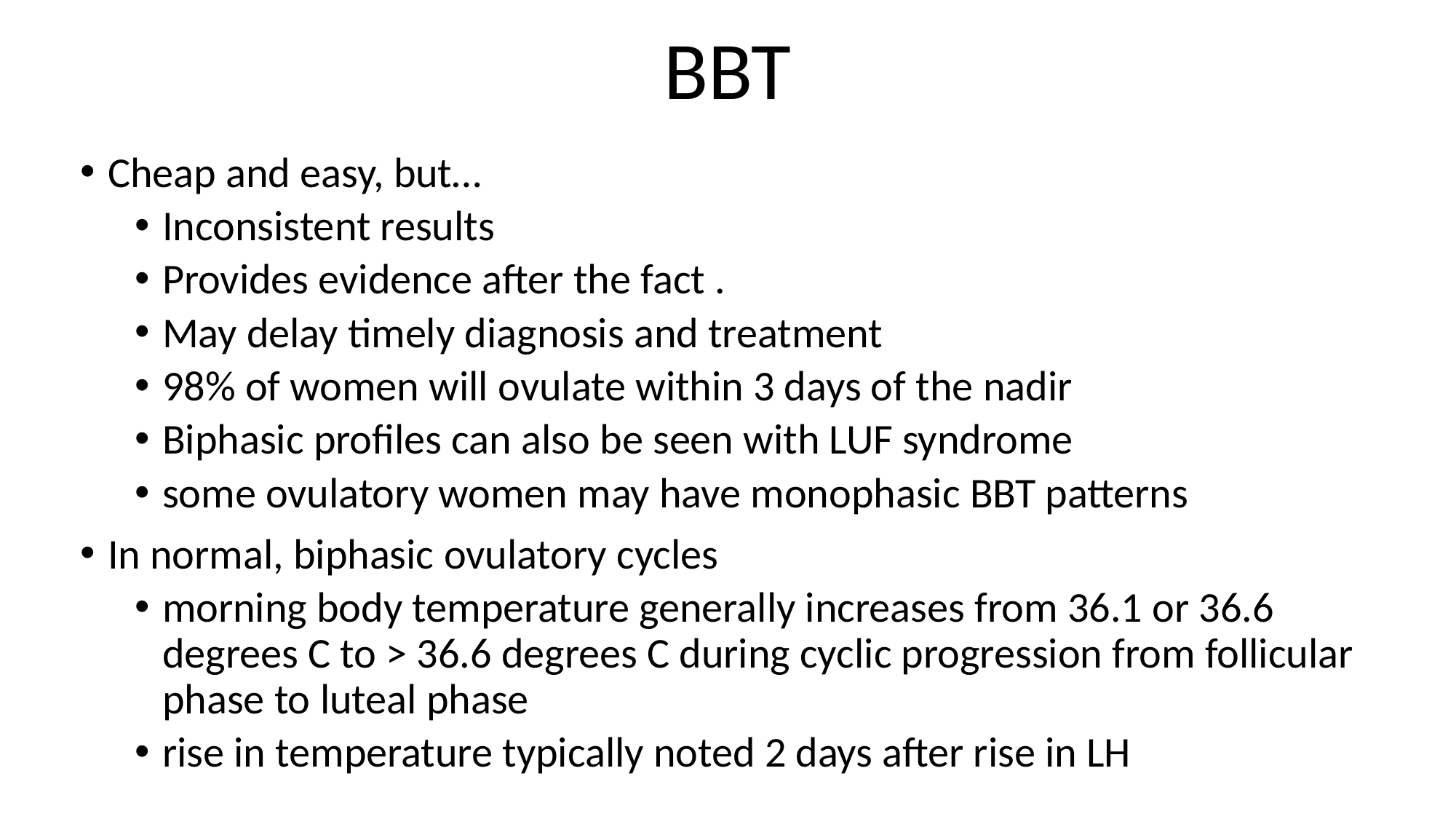

# BBT
Cheap and easy, but…
Inconsistent results
Provides evidence after the fact .
May delay timely diagnosis and treatment
98% of women will ovulate within 3 days of the nadir
Biphasic profiles can also be seen with LUF syndrome
some ovulatory women may have monophasic BBT patterns
In normal, biphasic ovulatory cycles
morning body temperature generally increases from 36.1 or 36.6 degrees C to > 36.6 degrees C during cyclic progression from follicular phase to luteal phase
rise in temperature typically noted 2 days after rise in LH